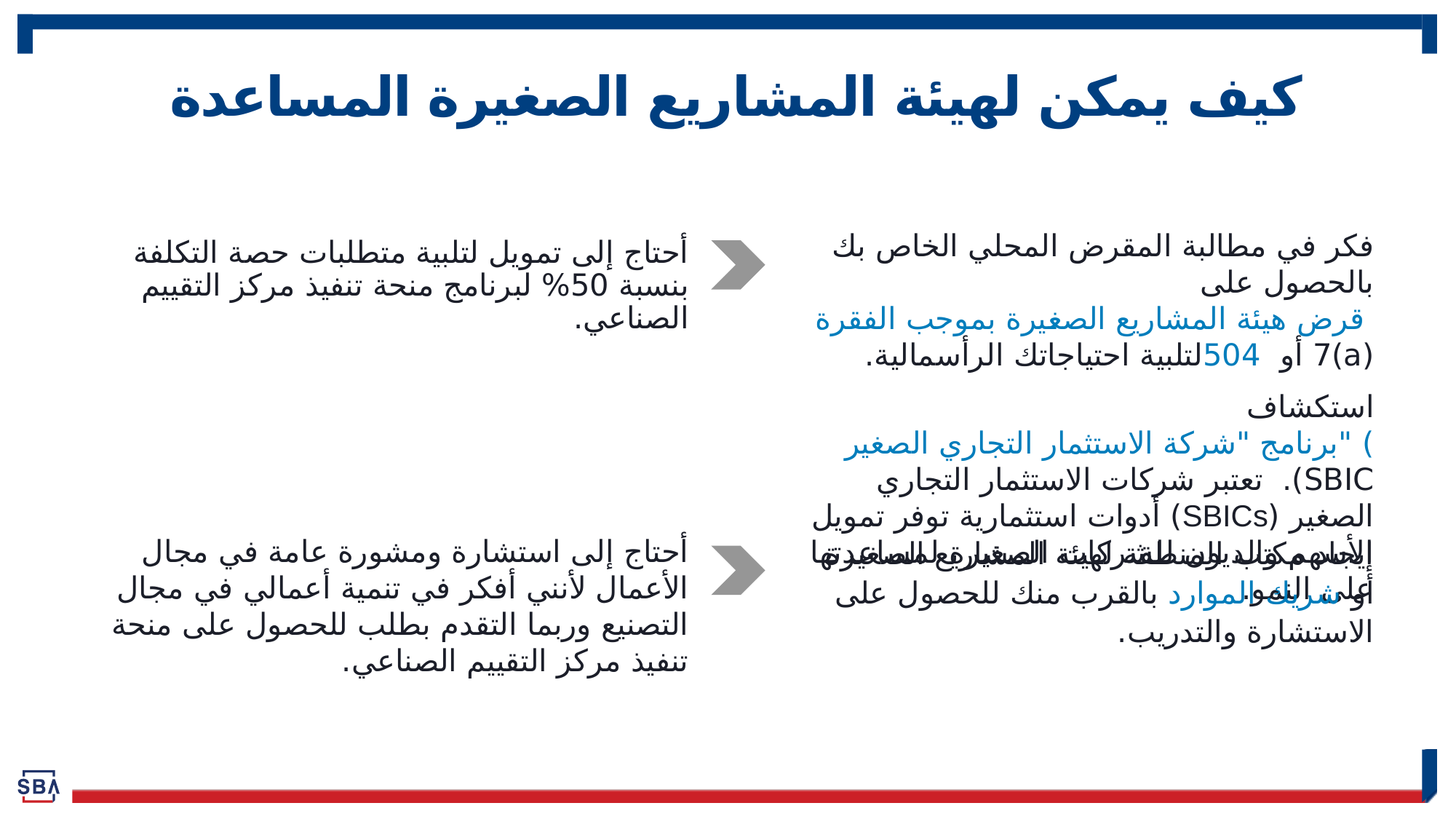

# كيف يمكن لهيئة المشاريع الصغيرة المساعدة
فكر في مطالبة المقرض المحلي الخاص بك بالحصول على قرض هيئة المشاريع الصغيرة بموجب الفقرة 7(a) أو 504 لتلبية احتياجاتك الرأسمالية.
استكشاف برنامج "شركة الاستثمار التجاري الصغير" (SBIC).  تعتبر شركات الاستثمار التجاري الصغير (SBICs) أدوات استثمارية توفر تمويل الأسهم والديون للشركات الصغيرة لمساعدتها على النمو.
أحتاج إلى تمويل لتلبية متطلبات حصة التكلفة بنسبة 50% لبرنامج منحة تنفيذ مركز التقييم الصناعي.

أحتاج إلى استشارة ومشورة عامة في مجال الأعمال لأنني أفكر في تنمية أعمالي في مجال التصنيع وربما التقدم بطلب للحصول على منحة تنفيذ مركز التقييم الصناعي.
إيجاد مكتب المنطقة لهيئة المشاريع الصغيرة  أو شريك الموارد بالقرب منك للحصول على الاستشارة والتدريب.